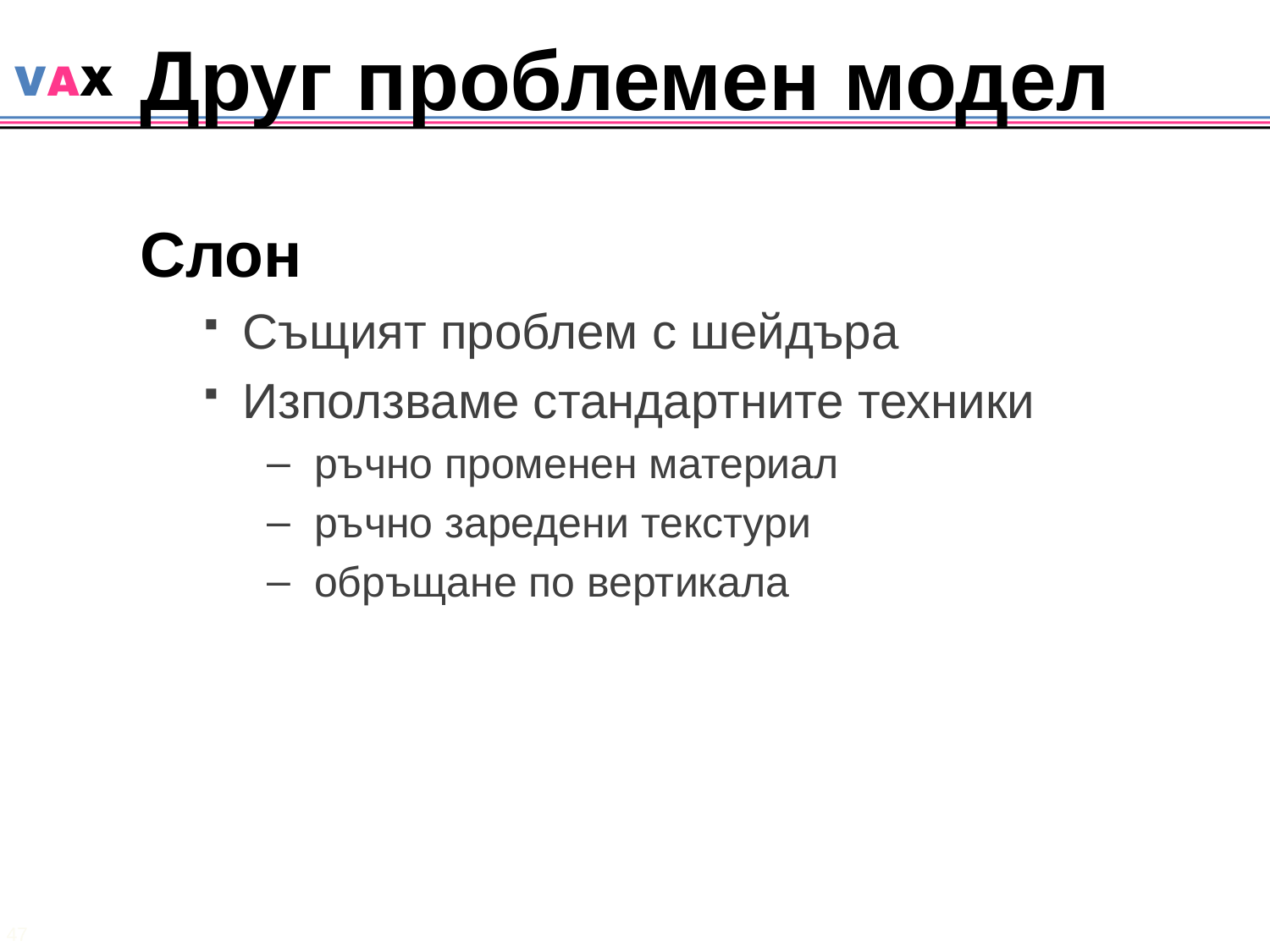

# Друг проблемен модел
Слон
Същият проблем с шейдъра
Използваме стандартните техники
ръчно променен материал
ръчно заредени текстури
обръщане по вертикала